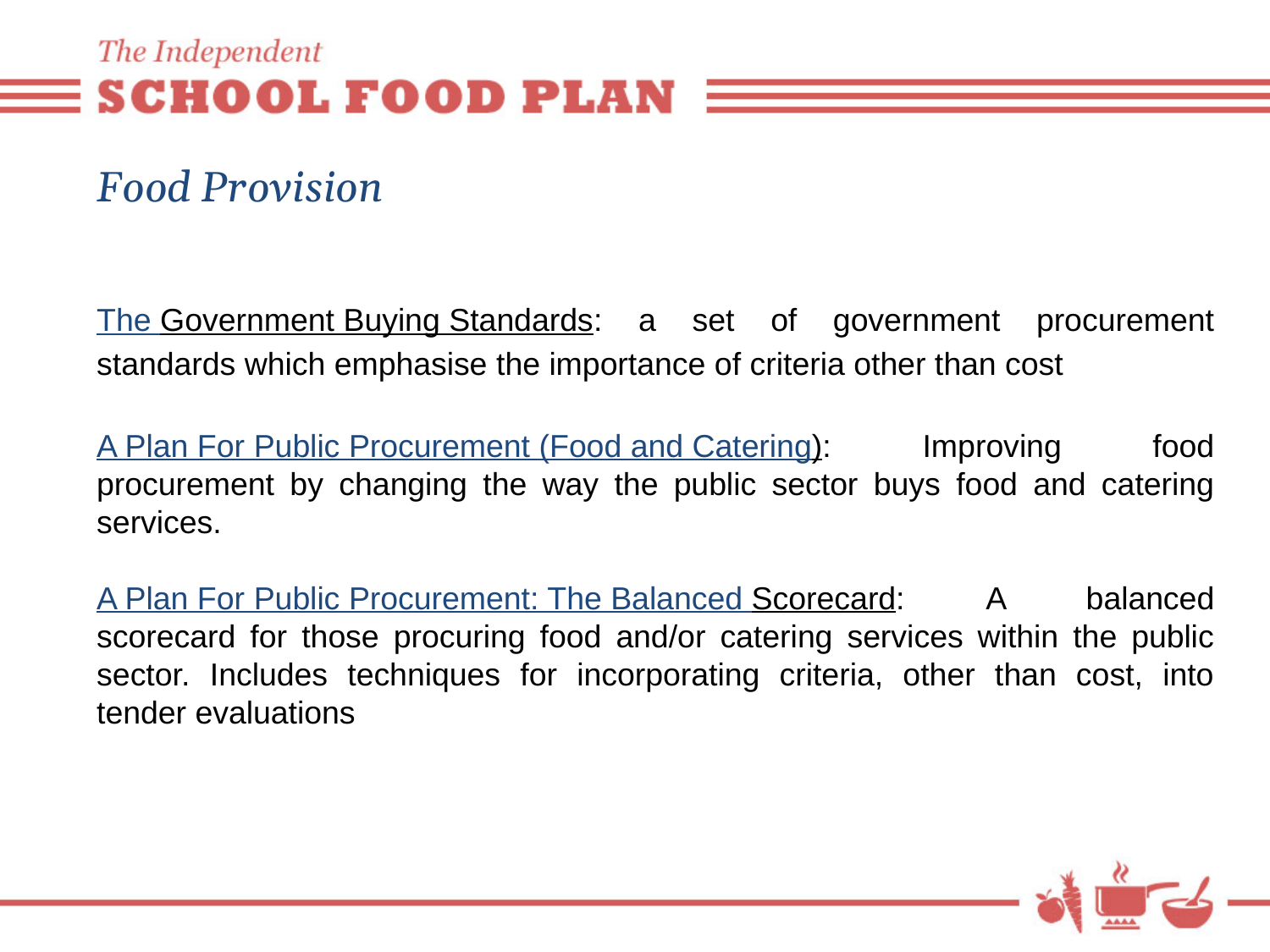

# Food Provision

The Government Buying Standards: a set of government procurement standards which emphasise the importance of criteria other than cost

A Plan For Public Procurement (Food and Catering): Improving food procurement by changing the way the public sector buys food and catering services.

A Plan For Public Procurement: The Balanced Scorecard: A balanced scorecard for those procuring food and/or catering services within the public sector. Includes techniques for incorporating criteria, other than cost, into tender evaluations